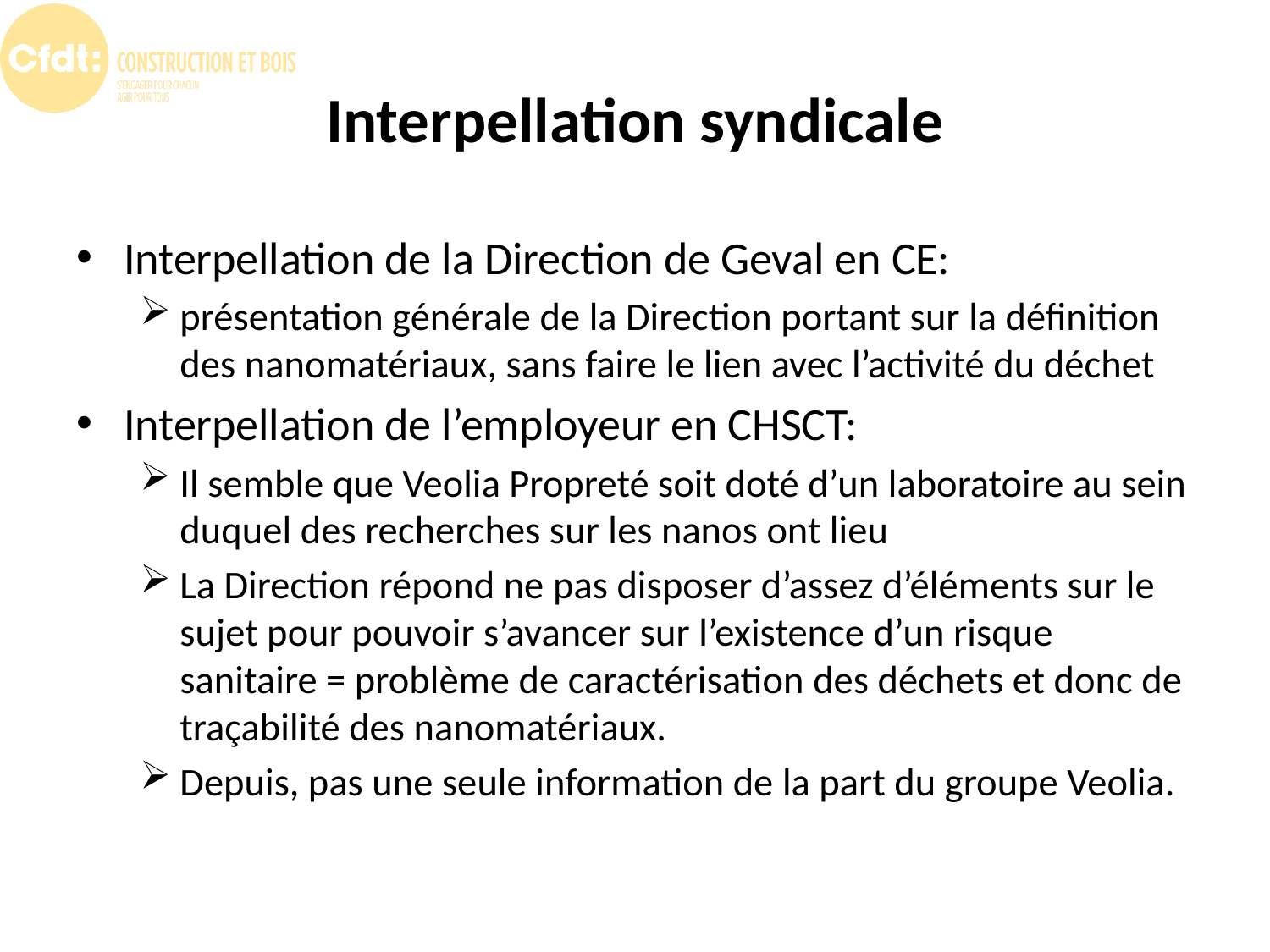

# Interpellation syndicale
Interpellation de la Direction de Geval en CE:
présentation générale de la Direction portant sur la définition des nanomatériaux, sans faire le lien avec l’activité du déchet
Interpellation de l’employeur en CHSCT:
Il semble que Veolia Propreté soit doté d’un laboratoire au sein duquel des recherches sur les nanos ont lieu
La Direction répond ne pas disposer d’assez d’éléments sur le sujet pour pouvoir s’avancer sur l’existence d’un risque sanitaire = problème de caractérisation des déchets et donc de traçabilité des nanomatériaux.
Depuis, pas une seule information de la part du groupe Veolia.